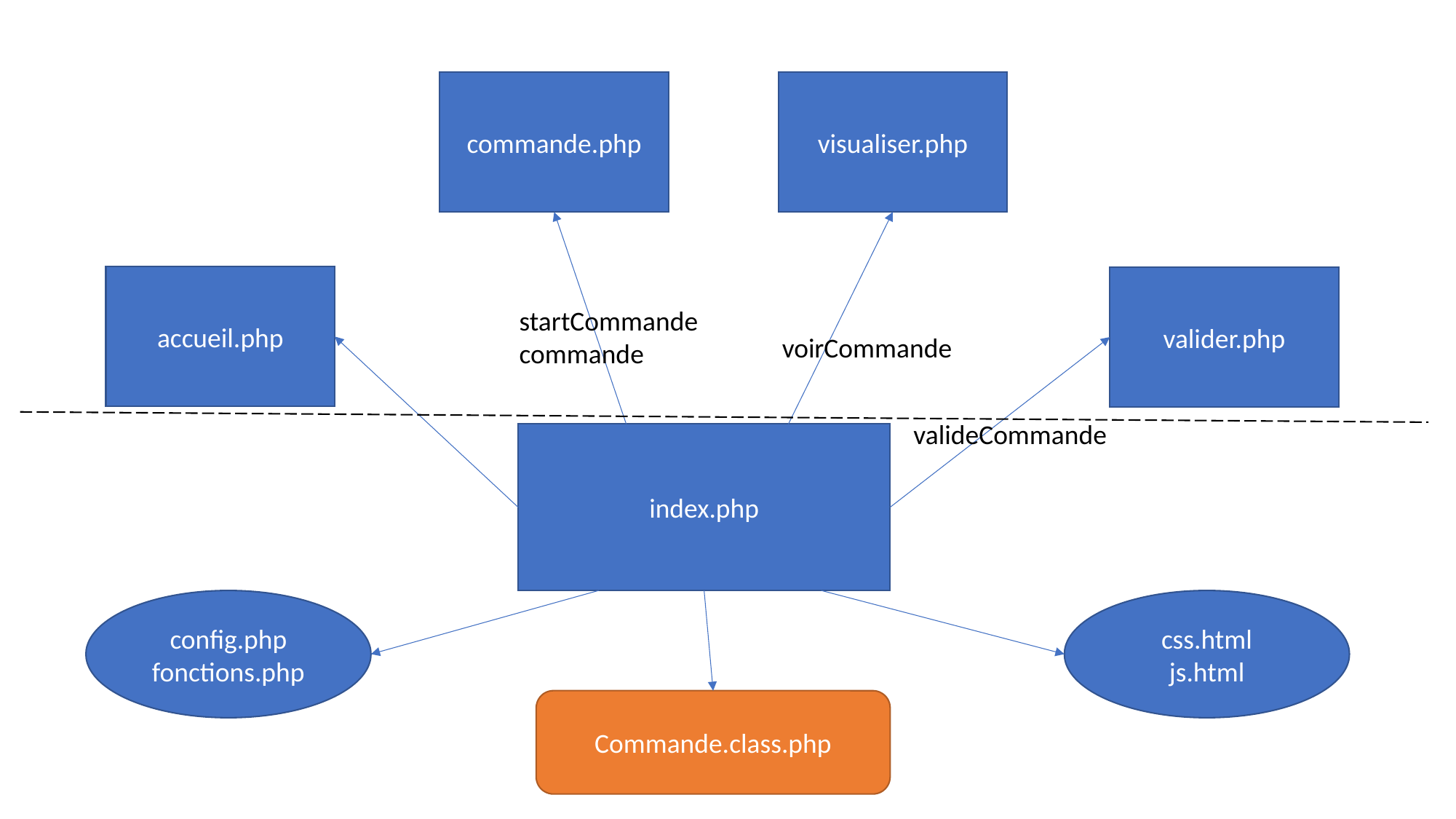

commande.php
visualiser.php
accueil.php
valider.php
startCommande
commande
voirCommande
valideCommande
index.php
config.php
fonctions.php
css.html
js.html
Commande.class.php